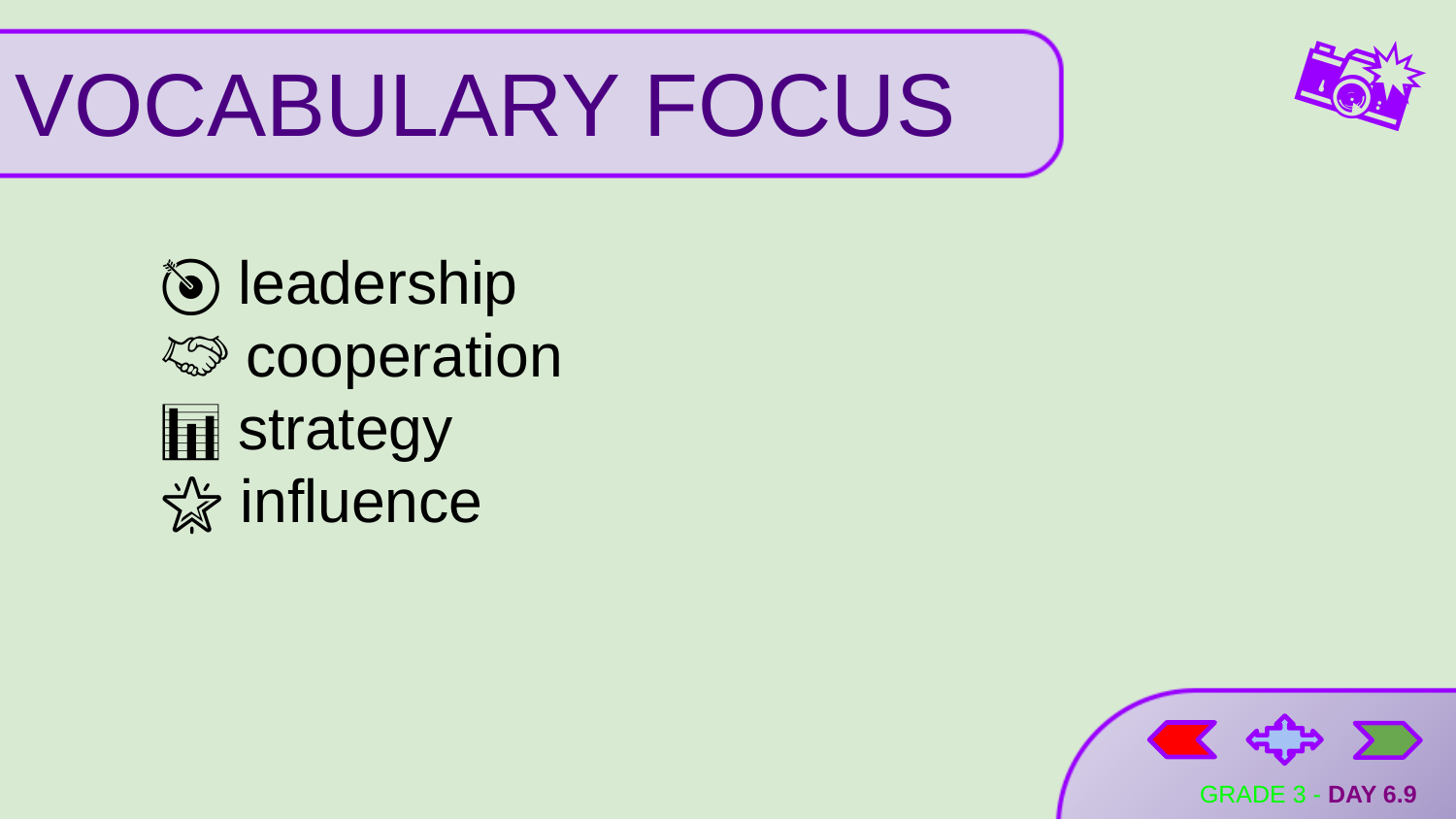

📸
# VOCABULARY FOCUS

🎯 leadership
🤝 cooperation
📊 strategy
🌟 influence

GRADE 3 - DAY 6.9